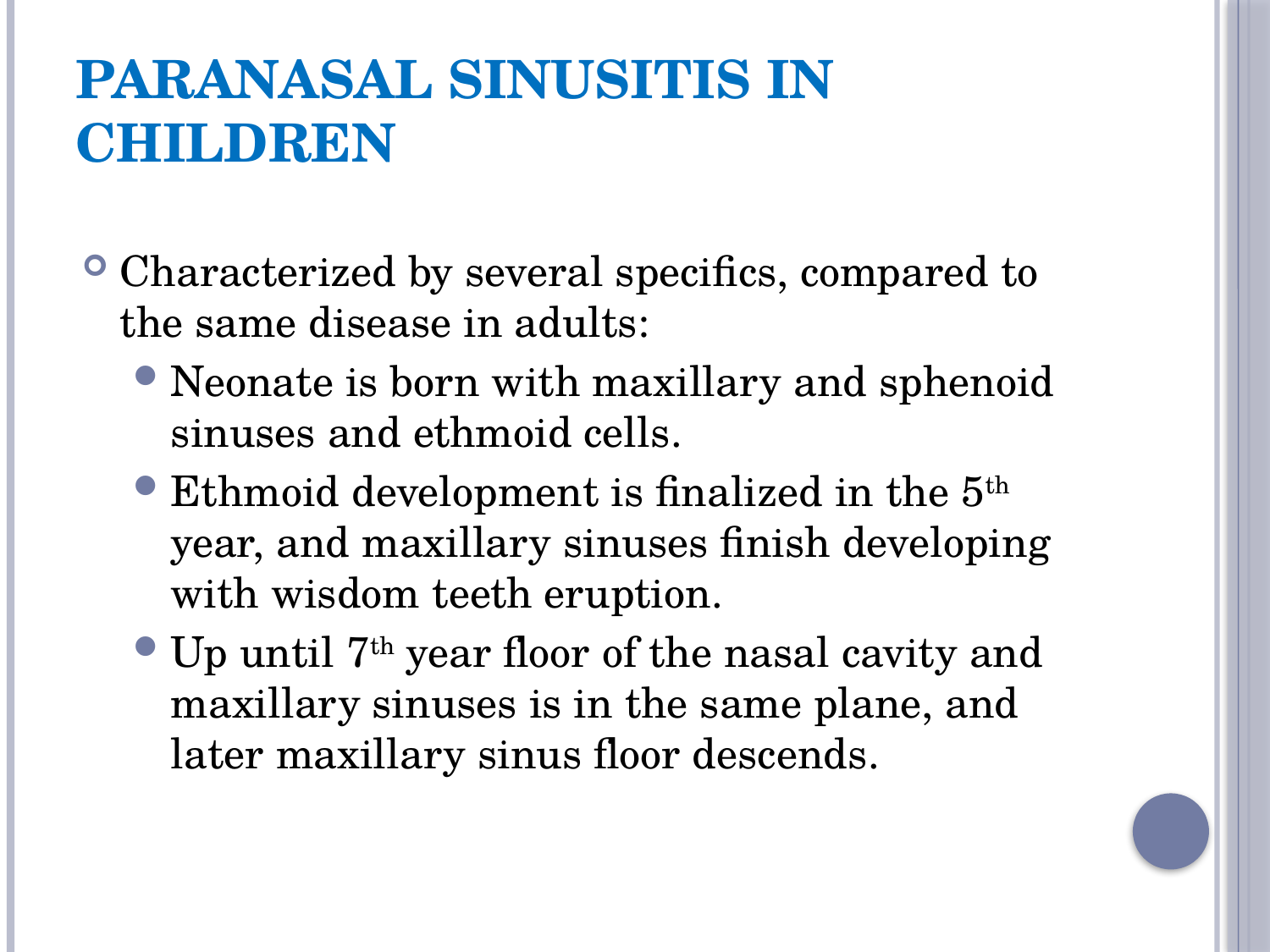

# Paranasal sinusitis in children
Characterized by several specifics, compared to the same disease in adults:
Neonate is born with maxillary and sphenoid sinuses and ethmoid cells.
Ethmoid development is finalized in the 5th year, and maxillary sinuses finish developing with wisdom teeth eruption.
Up until 7th year floor of the nasal cavity and maxillary sinuses is in the same plane, and later maxillary sinus floor descends.